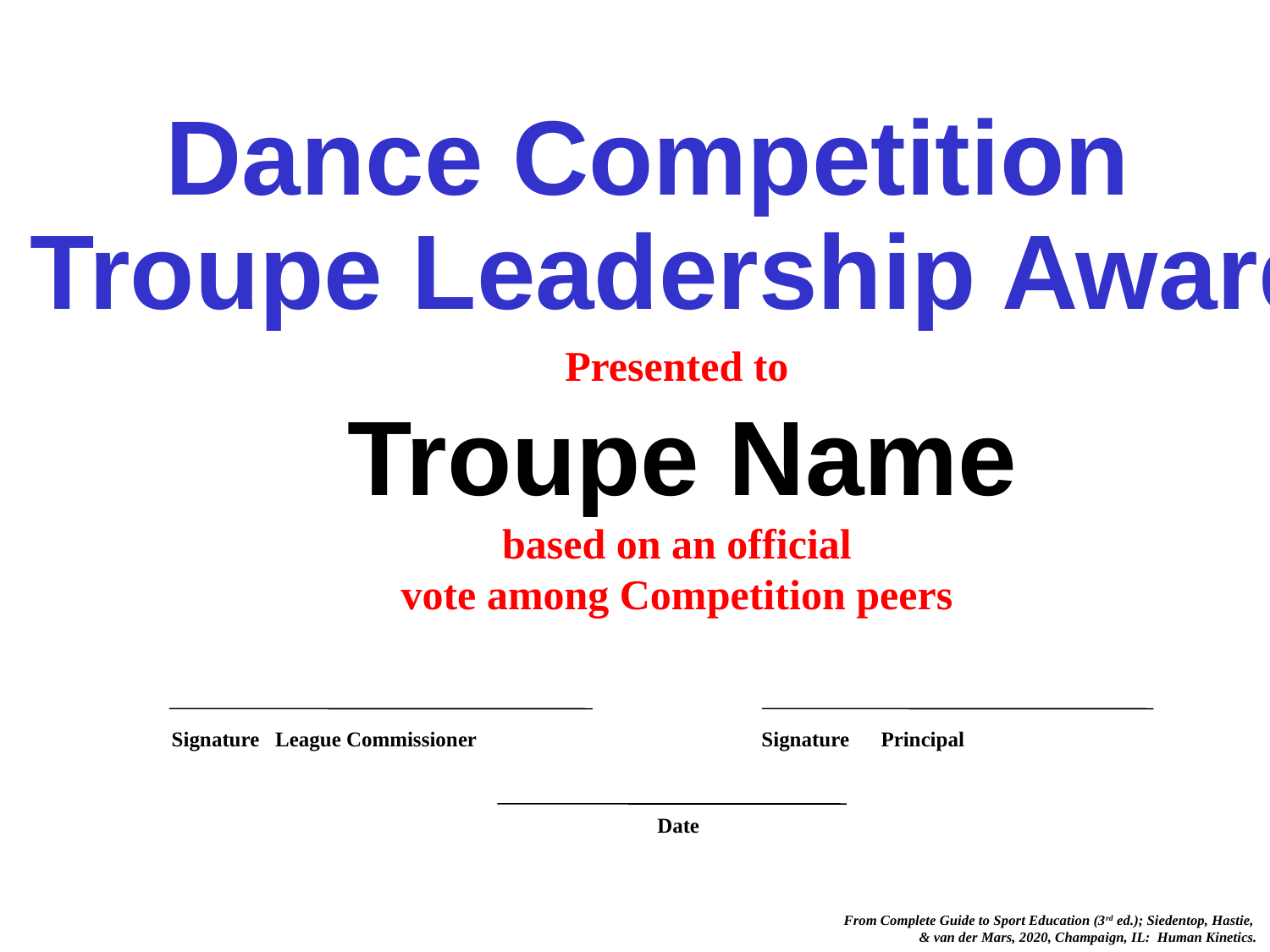

Dance Competition
Troupe Leadership Award
Presented to
Troupe Name
based on an official
vote among Competition peers

Signature   League Commissioner
Signature      Principal

Date
From Complete Guide to Sport Education (3rd ed.); Siedentop, Hastie,
& van der Mars, 2020, Champaign, IL:  Human Kinetics.